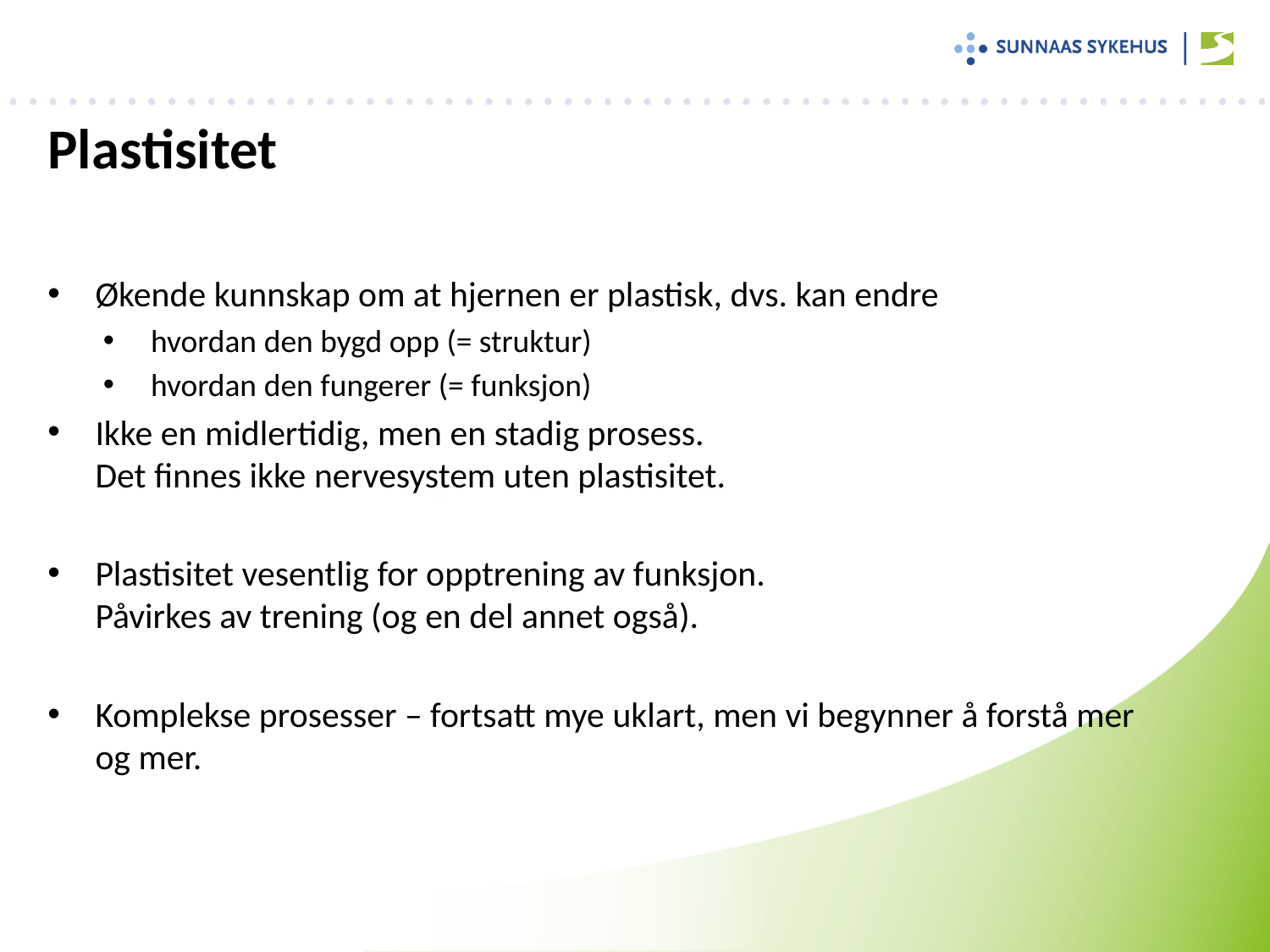

# Plastisitet

Økende kunnskap om at hjernen er plastisk, dvs. kan endre
hvordan den bygd opp (= struktur)
hvordan den fungerer (= funksjon)
Ikke en midlertidig, men en stadig prosess.
Det finnes ikke nervesystem uten plastisitet.

Plastisitet vesentlig for opptrening av funksjon.
Påvirkes av trening (og en del annet også).

Komplekse prosesser – fortsatt mye uklart, men vi begynner å forstå mer og mer.